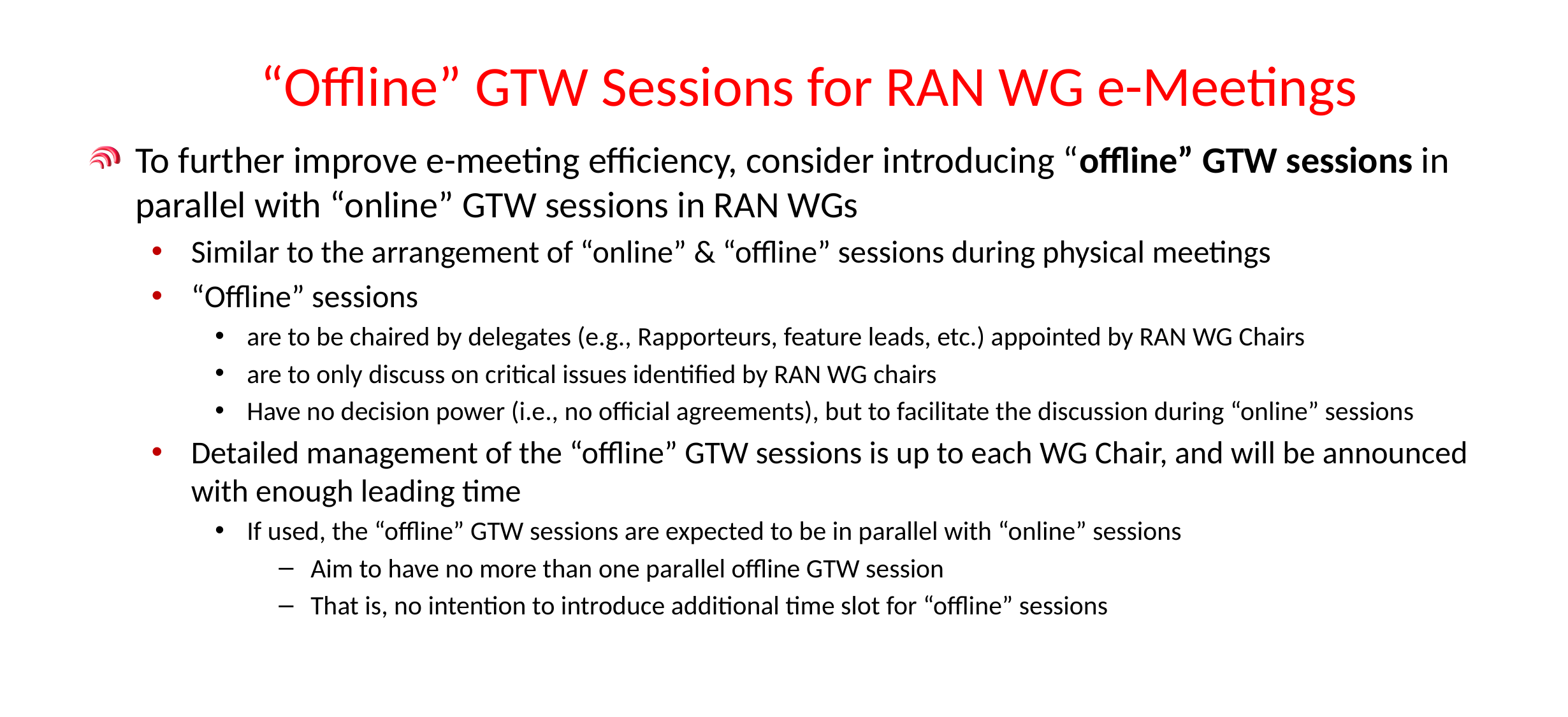

# “Offline” GTW Sessions for RAN WG e-Meetings
To further improve e-meeting efficiency, consider introducing “offline” GTW sessions in parallel with “online” GTW sessions in RAN WGs
Similar to the arrangement of “online” & “offline” sessions during physical meetings
“Offline” sessions
are to be chaired by delegates (e.g., Rapporteurs, feature leads, etc.) appointed by RAN WG Chairs
are to only discuss on critical issues identified by RAN WG chairs
Have no decision power (i.e., no official agreements), but to facilitate the discussion during “online” sessions
Detailed management of the “offline” GTW sessions is up to each WG Chair, and will be announced with enough leading time
If used, the “offline” GTW sessions are expected to be in parallel with “online” sessions
Aim to have no more than one parallel offline GTW session
That is, no intention to introduce additional time slot for “offline” sessions